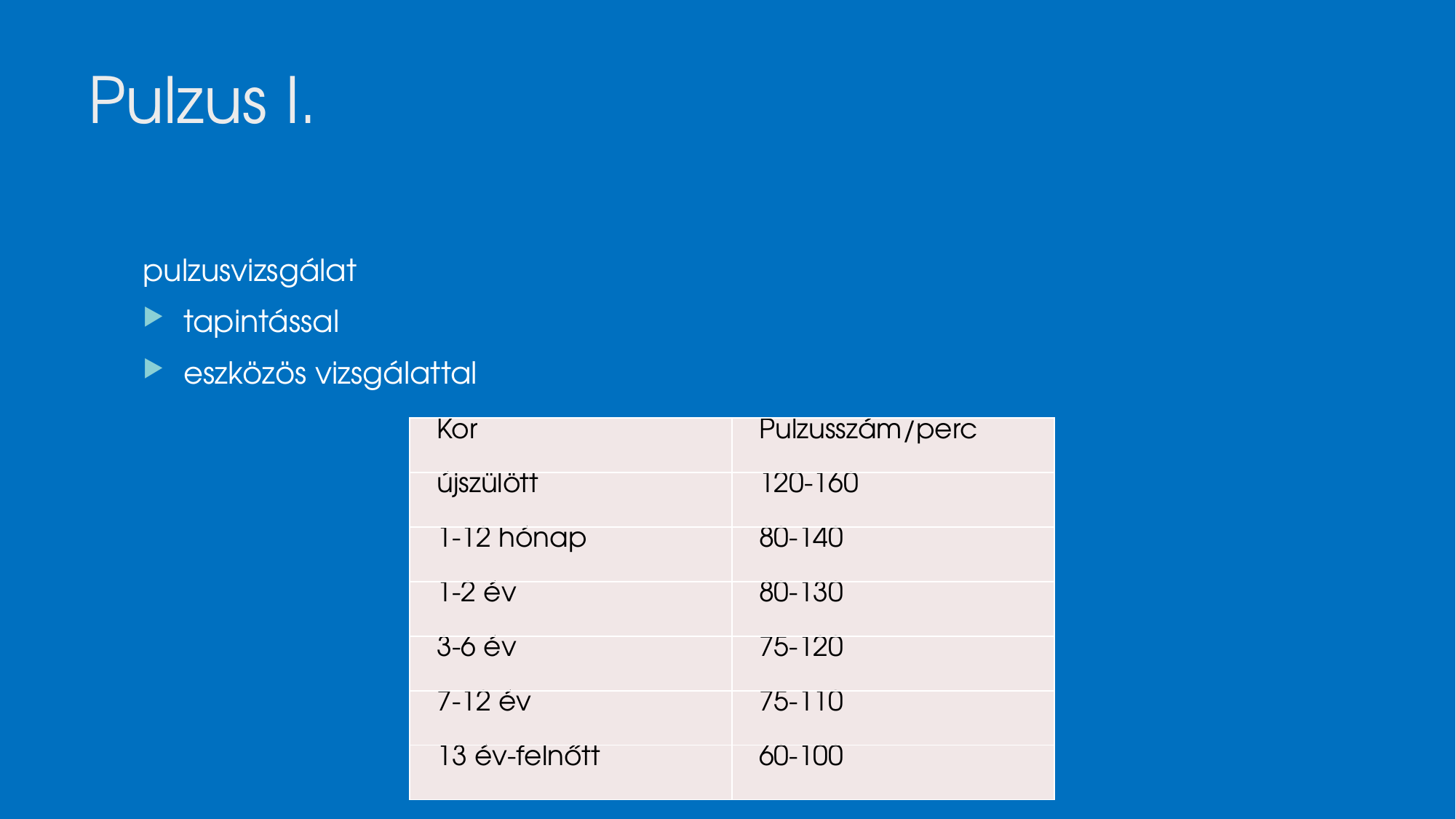

# Pulzus I.
pulzusvizsgálat
tapintással
eszközös vizsgálattal

| Kor | Pulzusszám/perc |
| --- | --- |
| újszülött | 120-160 |
| 1-12 hónap | 80-140 |
| 1-2 év | 80-130 |
| 3-6 év | 75-120 |
| 7-12 év | 75-110 |
| 13 év-felnőtt | 60-100 |